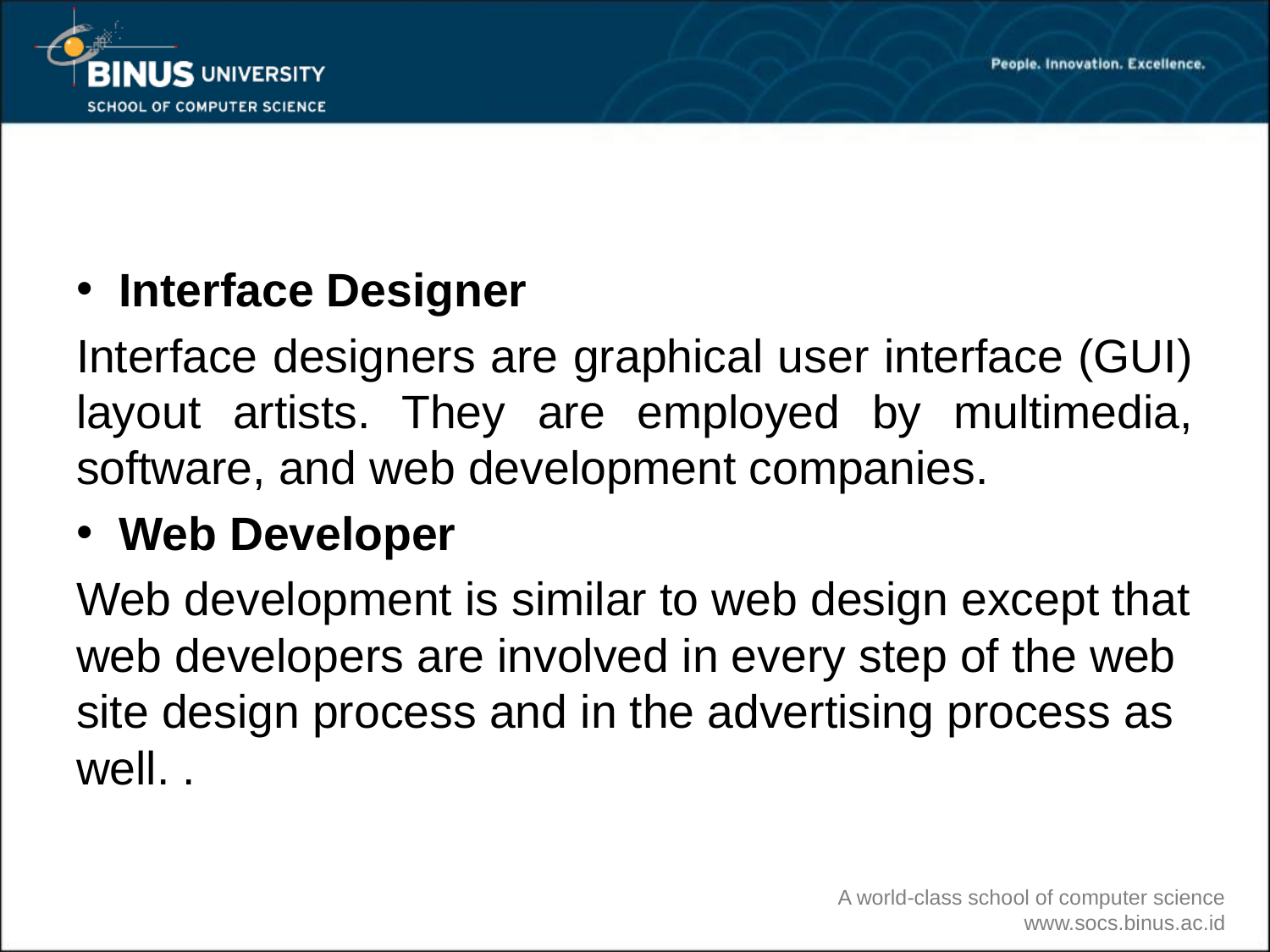

#
Interface Designer
Interface designers are graphical user interface (GUI) layout artists. They are employed by multimedia, software, and web development companies.
Web Developer
Web development is similar to web design except that web developers are involved in every step of the web site design process and in the advertising process as well. .